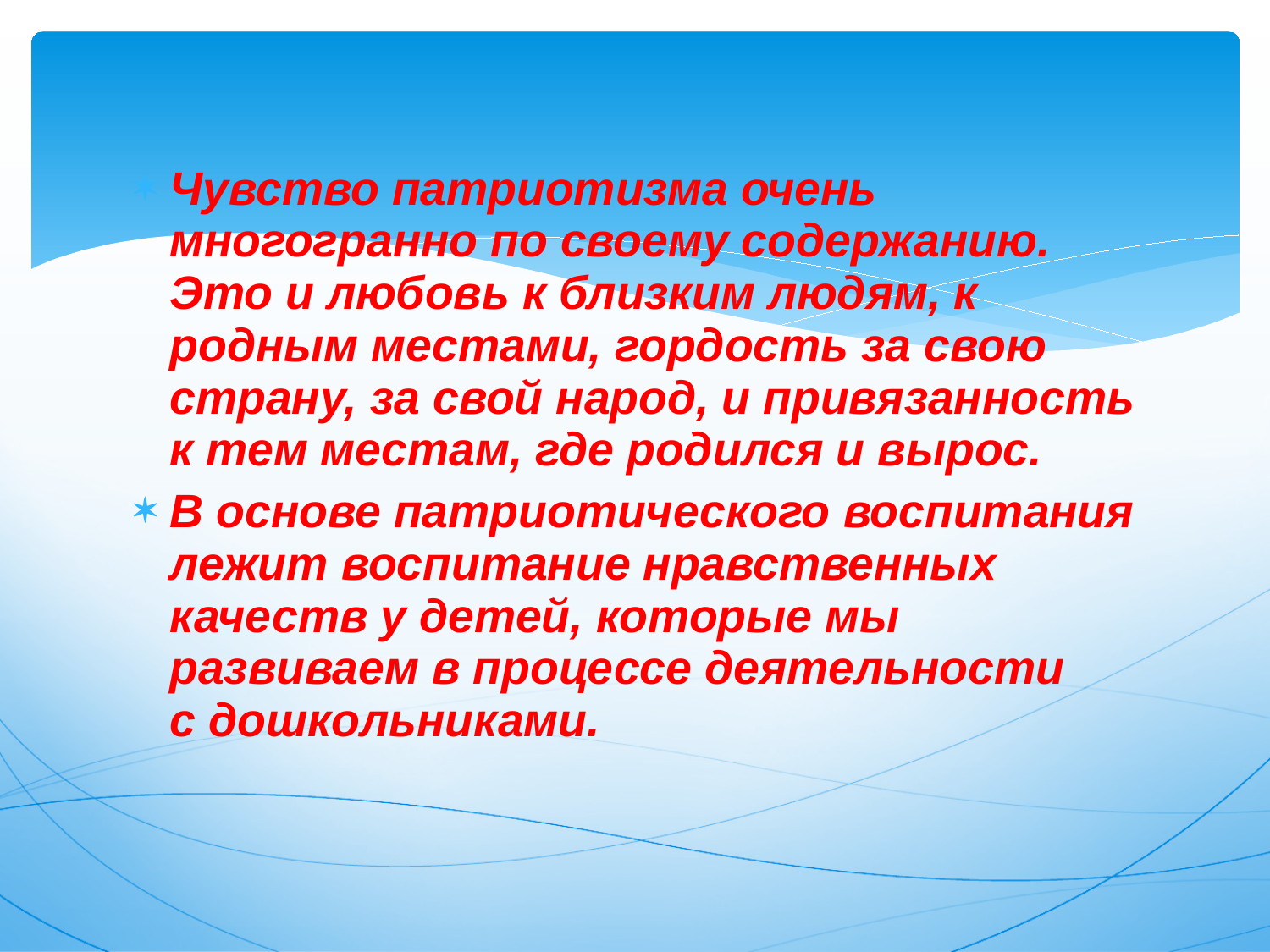

Чувство патриотизма очень многогранно по своему содержанию. Это и любовь к близким людям, к родным местами, гордость за свою страну, за свой народ, и привязанность к тем местам, где родился и вырос.
В основе патриотического воспитания лежит воспитание нравственных качеств у детей, которые мы развиваем в процессе деятельности с дошкольниками.